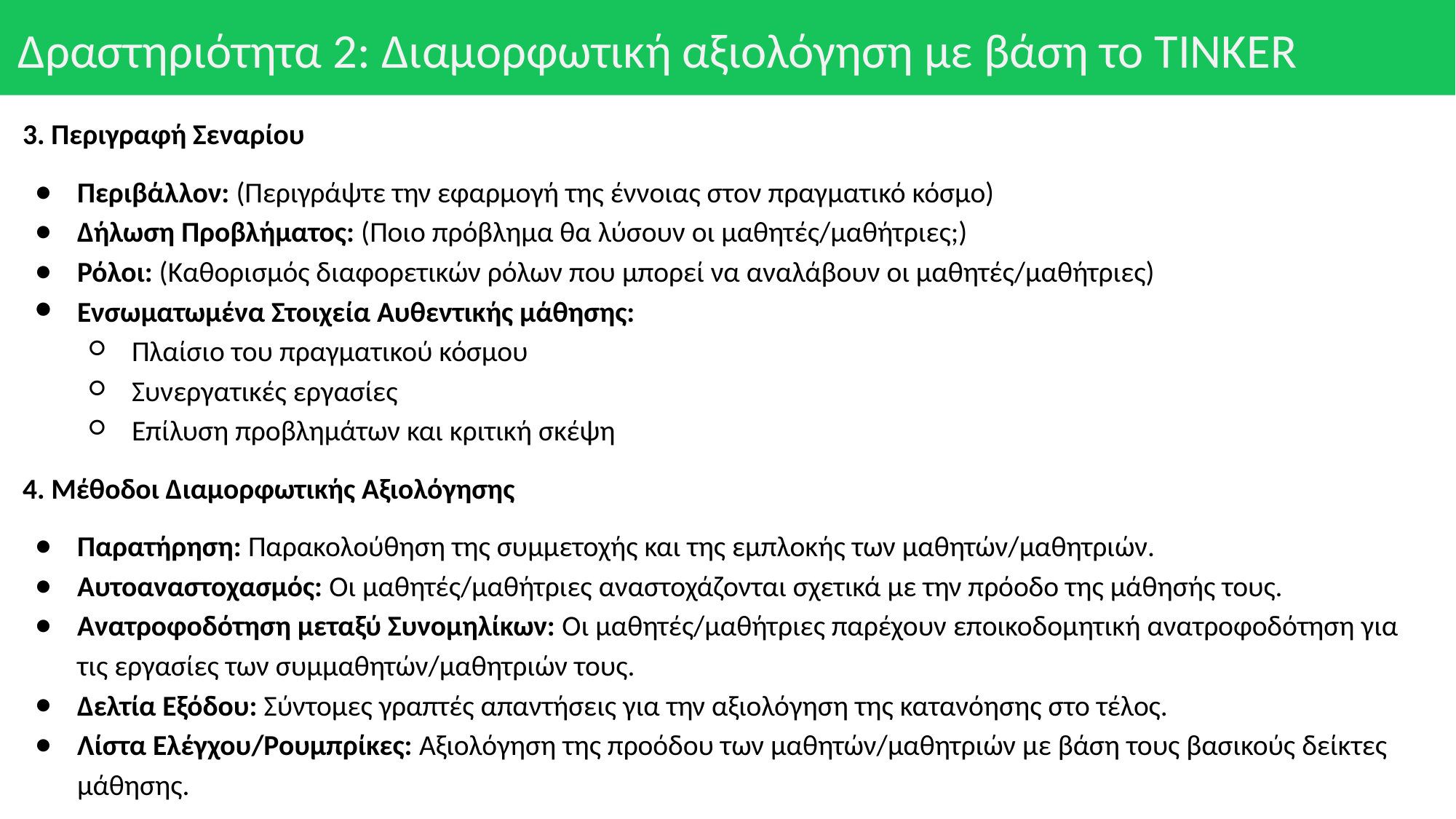

# Δραστηριότητα 2: Διαμορφωτική αξιολόγηση με βάση το TINKER
3. Περιγραφή Σεναρίου
Περιβάλλον: (Περιγράψτε την εφαρμογή της έννοιας στον πραγματικό κόσμο)
Δήλωση Προβλήματος: (Ποιο πρόβλημα θα λύσουν οι μαθητές/μαθήτριες;)
Ρόλοι: (Καθορισμός διαφορετικών ρόλων που μπορεί να αναλάβουν οι μαθητές/μαθήτριες)
Ενσωματωμένα Στοιχεία Αυθεντικής μάθησης:
Πλαίσιο του πραγματικού κόσμου
Συνεργατικές εργασίες
Επίλυση προβλημάτων και κριτική σκέψη
4. Μέθοδοι Διαμορφωτικής Αξιολόγησης
Παρατήρηση: Παρακολούθηση της συμμετοχής και της εμπλοκής των μαθητών/μαθητριών.
Αυτοαναστοχασμός: Οι μαθητές/μαθήτριες αναστοχάζονται σχετικά με την πρόοδο της μάθησής τους.
Ανατροφοδότηση μεταξύ Συνομηλίκων: Οι μαθητές/μαθήτριες παρέχουν εποικοδομητική ανατροφοδότηση για τις εργασίες των συμμαθητών/μαθητριών τους.
Δελτία Εξόδου: Σύντομες γραπτές απαντήσεις για την αξιολόγηση της κατανόησης στο τέλος.
Λίστα Ελέγχου/Ρουμπρίκες: Αξιολόγηση της προόδου των μαθητών/μαθητριών με βάση τους βασικούς δείκτες μάθησης.